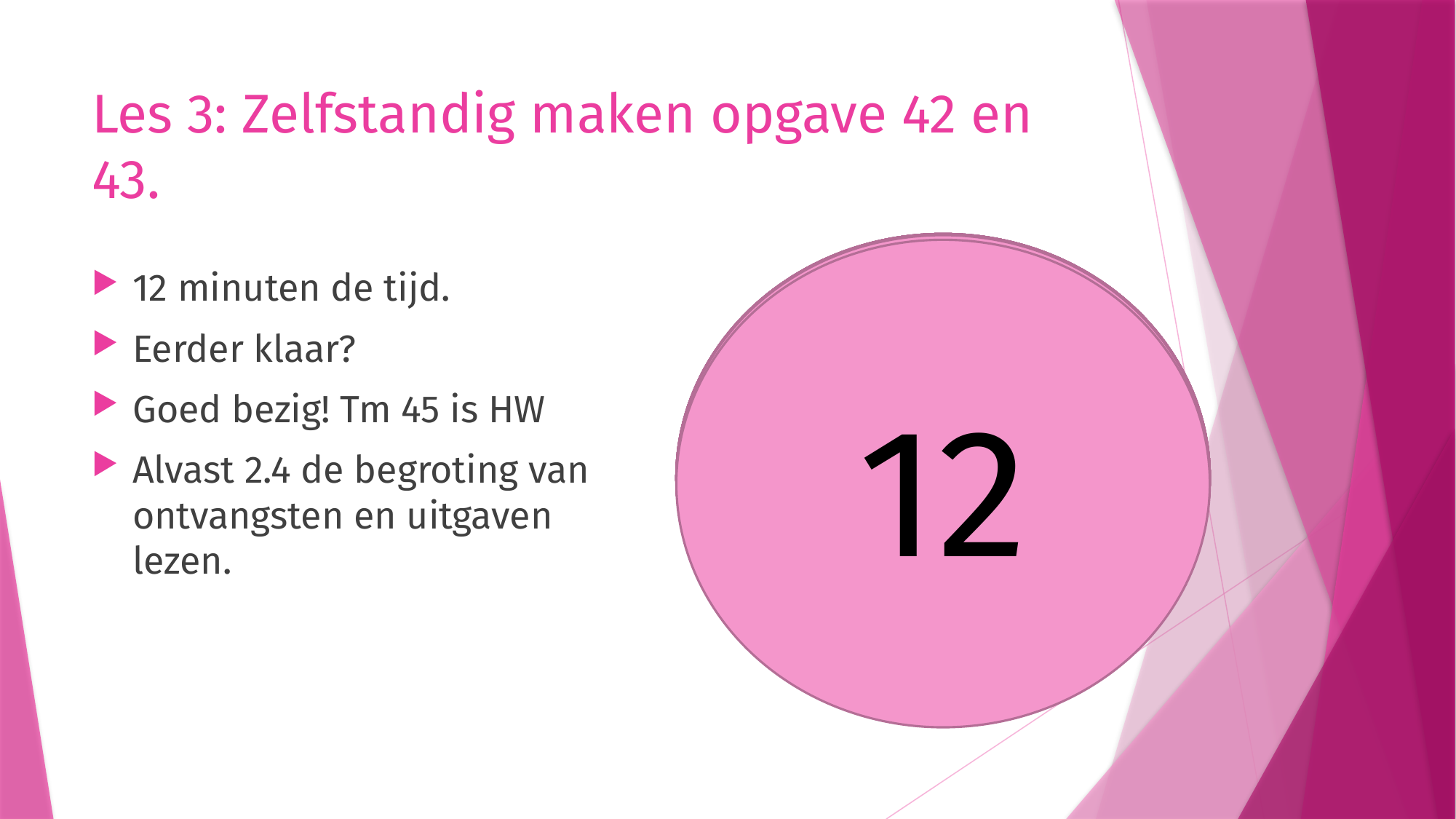

# Les 3: Zelfstandig maken opgave 42 en 43.
10
9
8
5
6
7
4
3
1
2
11
12
12 minuten de tijd.
Eerder klaar?
Goed bezig! Tm 45 is HW
Alvast 2.4 de begroting van ontvangsten en uitgaven lezen.